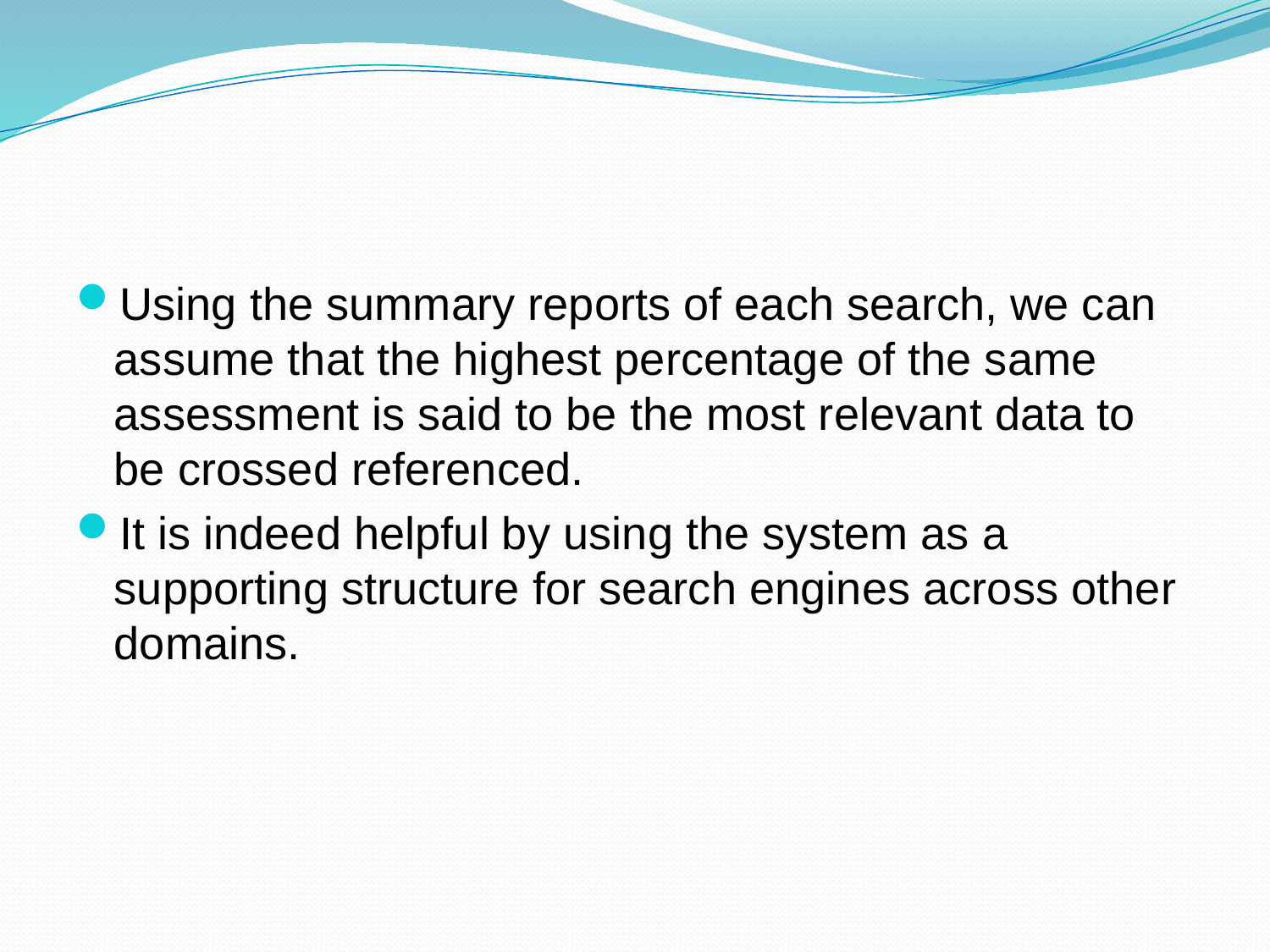

#
Using the summary reports of each search, we can assume that the highest percentage of the same assessment is said to be the most relevant data to be crossed referenced.
It is indeed helpful by using the system as a supporting structure for search engines across other domains.